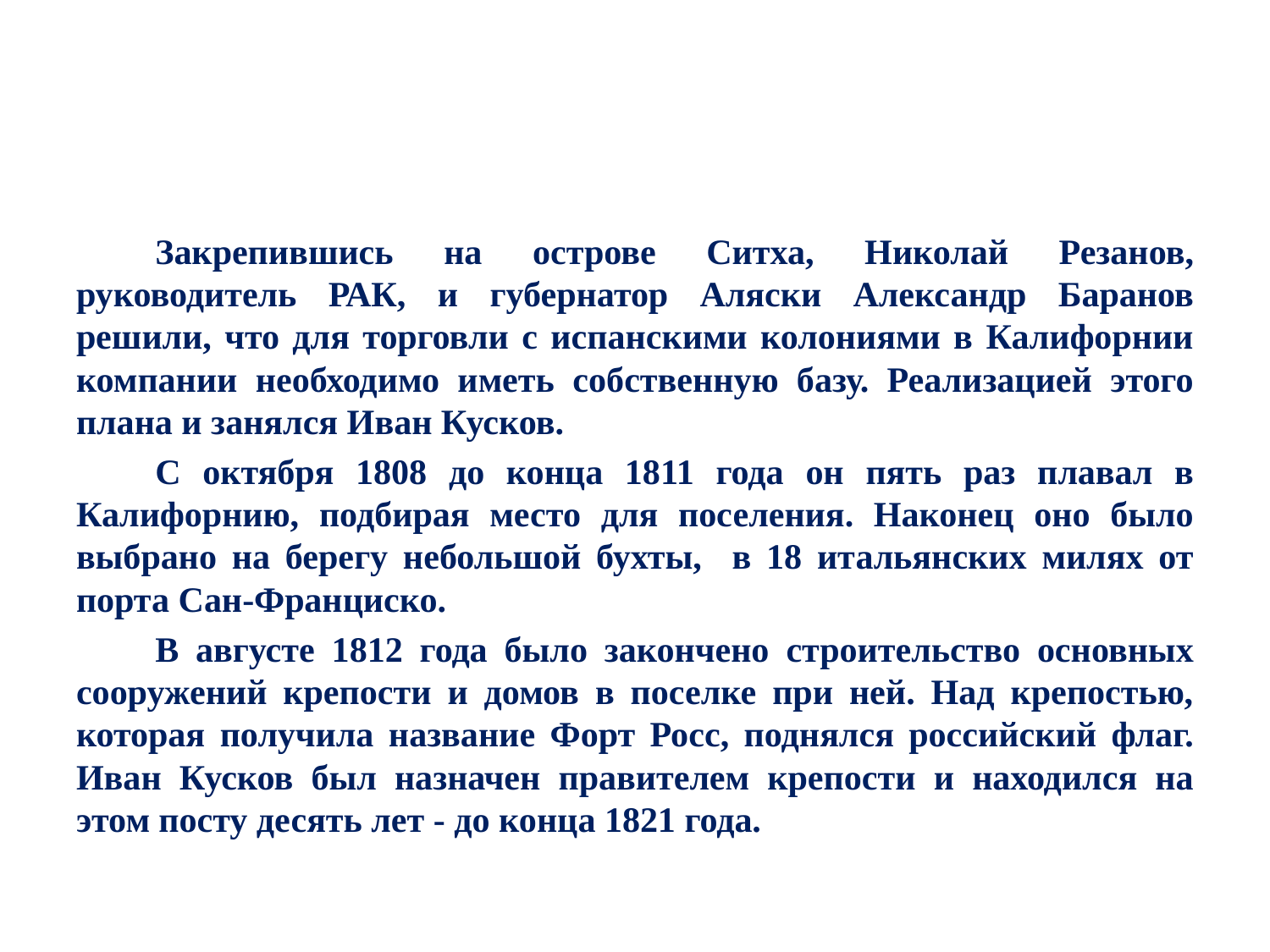

#
Закрепившись на острове Ситха, Николай Резанов, руководитель РАК, и губернатор Аляски Александр Баранов решили, что для торговли с испанскими колониями в Калифорнии компании необходимо иметь собственную базу. Реализацией этого плана и занялся Иван Кусков.
С октября 1808 до конца 1811 года он пять раз плавал в Калифорнию, подбирая место для поселения. Наконец оно было выбрано на берегу небольшой бухты,  в 18 итальянских милях от порта Сан-Франциско.
В августе 1812 года было закончено строительство основных сооружений крепости и домов в поселке при ней. Над крепостью, которая получила название Форт Росс, поднялся российский флаг. Иван Кусков был назначен правителем крепости и находился на этом посту десять лет - до конца 1821 года.